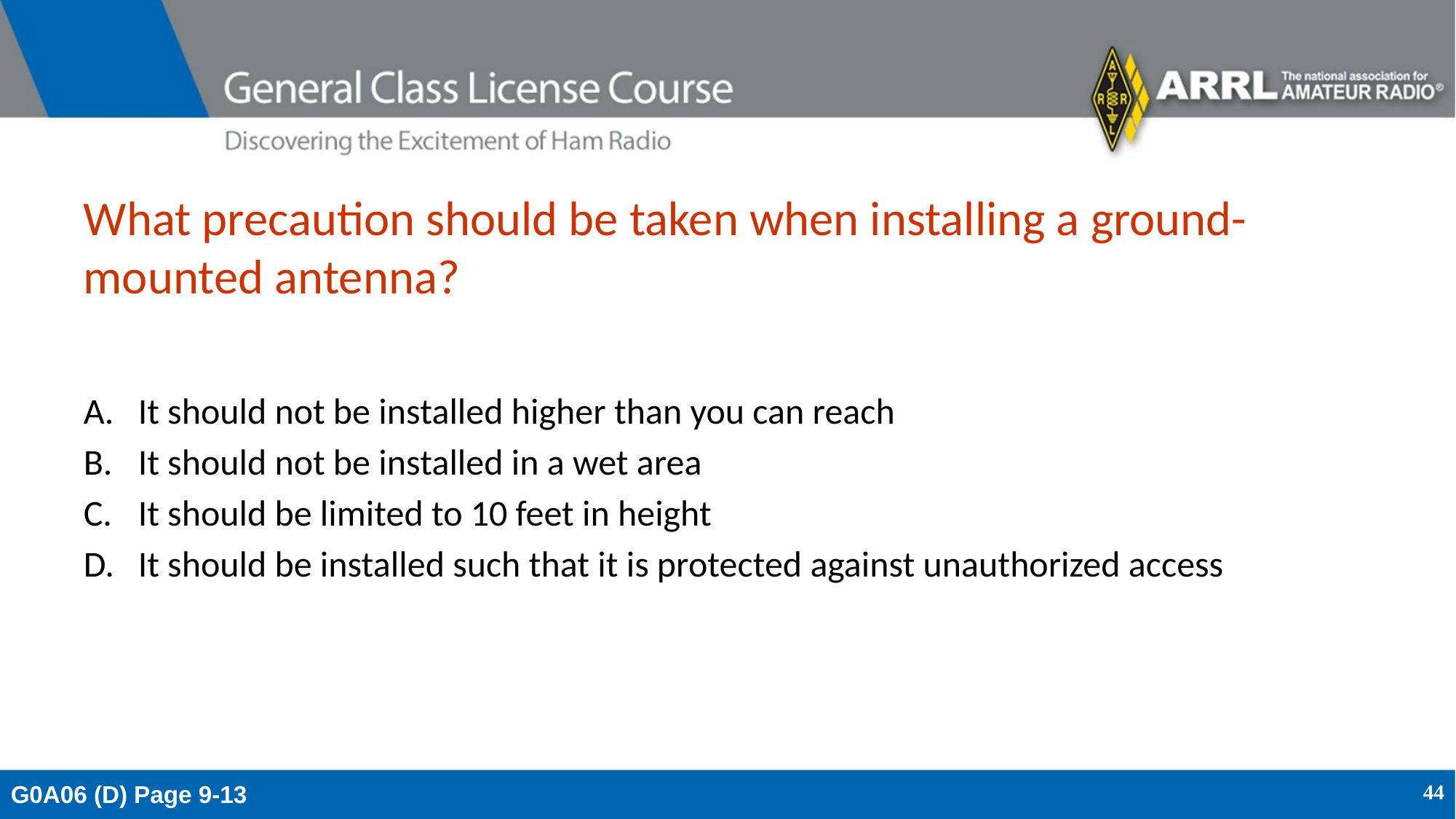

# What precaution should be taken when installing a ground-mounted antenna?
It should not be installed higher than you can reach
It should not be installed in a wet area
It should be limited to 10 feet in height
It should be installed such that it is protected against unauthorized access
G0A06 (D) Page 9-13
44